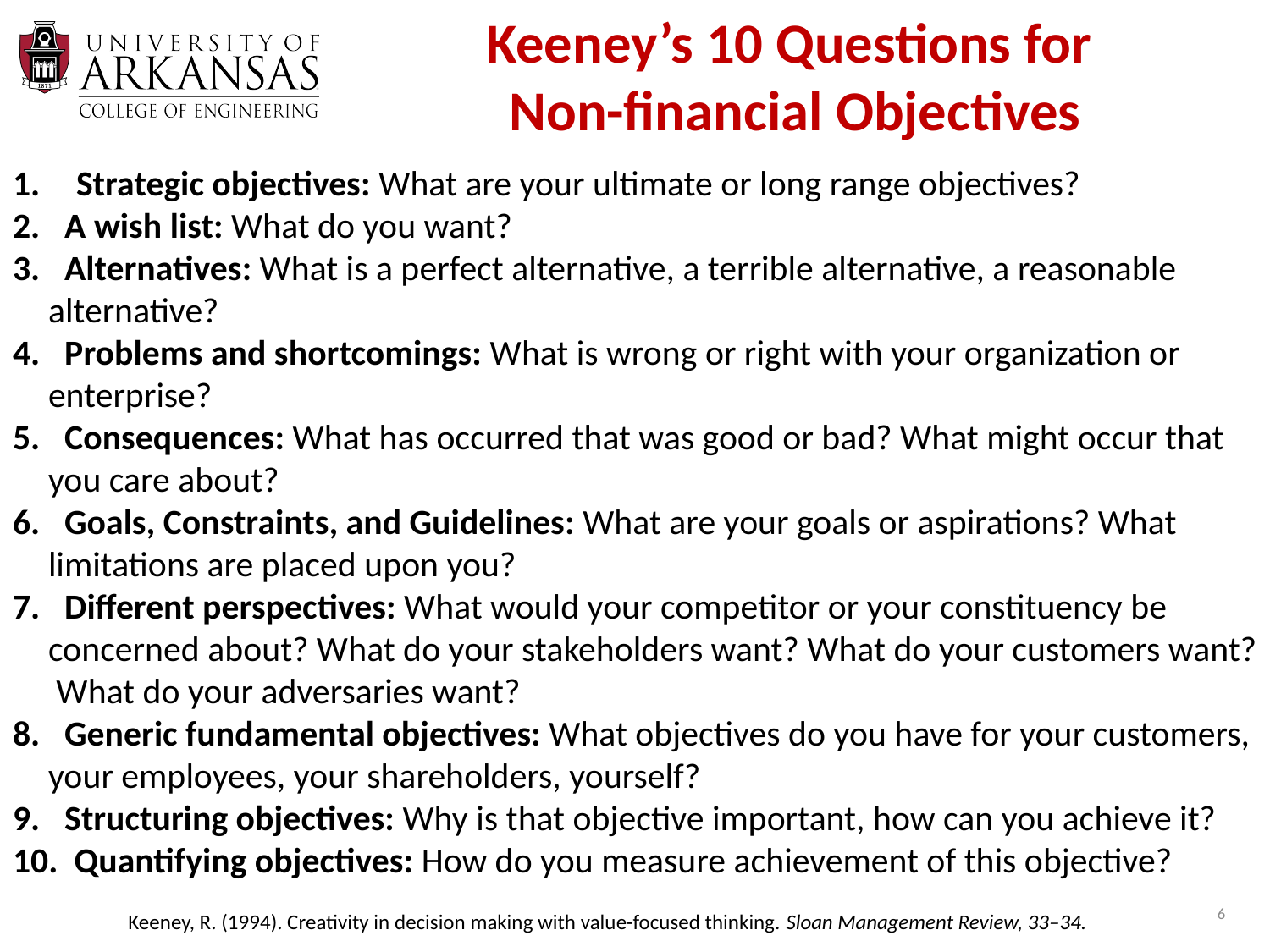

# Keeney’s 10 Questions for Non-financial Objectives
Strategic objectives: What are your ultimate or long range objectives?
  A wish list: What do you want?
  Alternatives: What is a perfect alternative, a terrible alternative, a reasonable alternative?
  Problems and shortcomings: What is wrong or right with your organization or enterprise?
  Consequences: What has occurred that was good or bad? What might occur that you care about?
  Goals, Constraints, and Guidelines: What are your goals or aspirations? What limitations are placed upon you?
  Different perspectives: What would your competitor or your constituency be concerned about? What do your stakeholders want? What do your customers want?  What do your adversaries want?
  Generic fundamental objectives: What objectives do you have for your customers, your employees, your shareholders, yourself?
  Structuring objectives: Why is that objective important, how can you achieve it?
  Quantifying objectives: How do you measure achievement of this objective?
6
Keeney, R. (1994). Creativity in decision making with value-focused thinking. Sloan Management Review, 33–34.